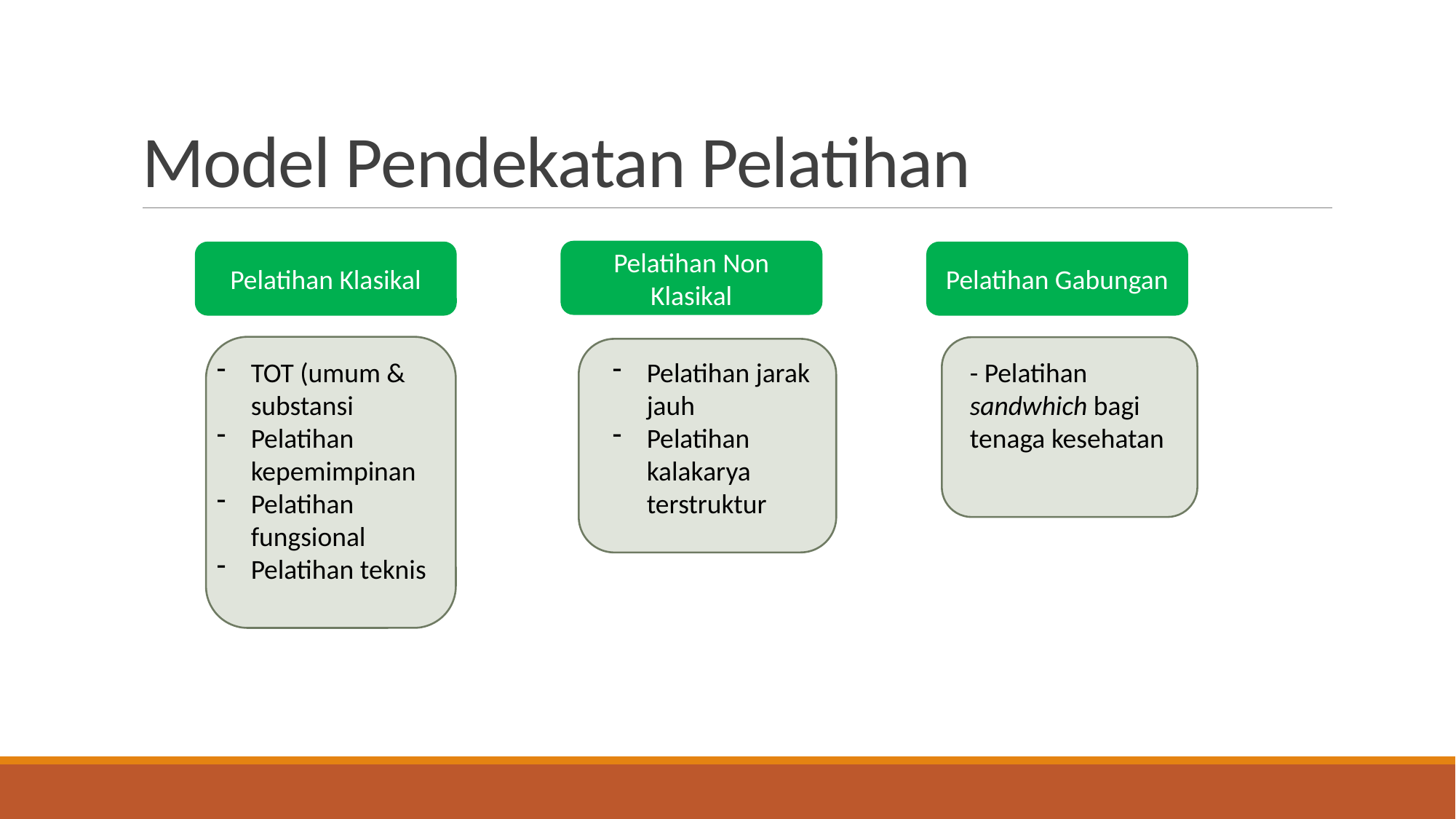

# Model Pendekatan Pelatihan

Pelatihan Non Klasikal
Pelatihan Klasikal
Pelatihan Gabungan

TOT (umum & substansi
Pelatihan kepemimpinan
Pelatihan fungsional
Pelatihan teknis
Pelatihan jarak jauh
Pelatihan kalakarya terstruktur
- Pelatihan sandwhich bagi tenaga kesehatan